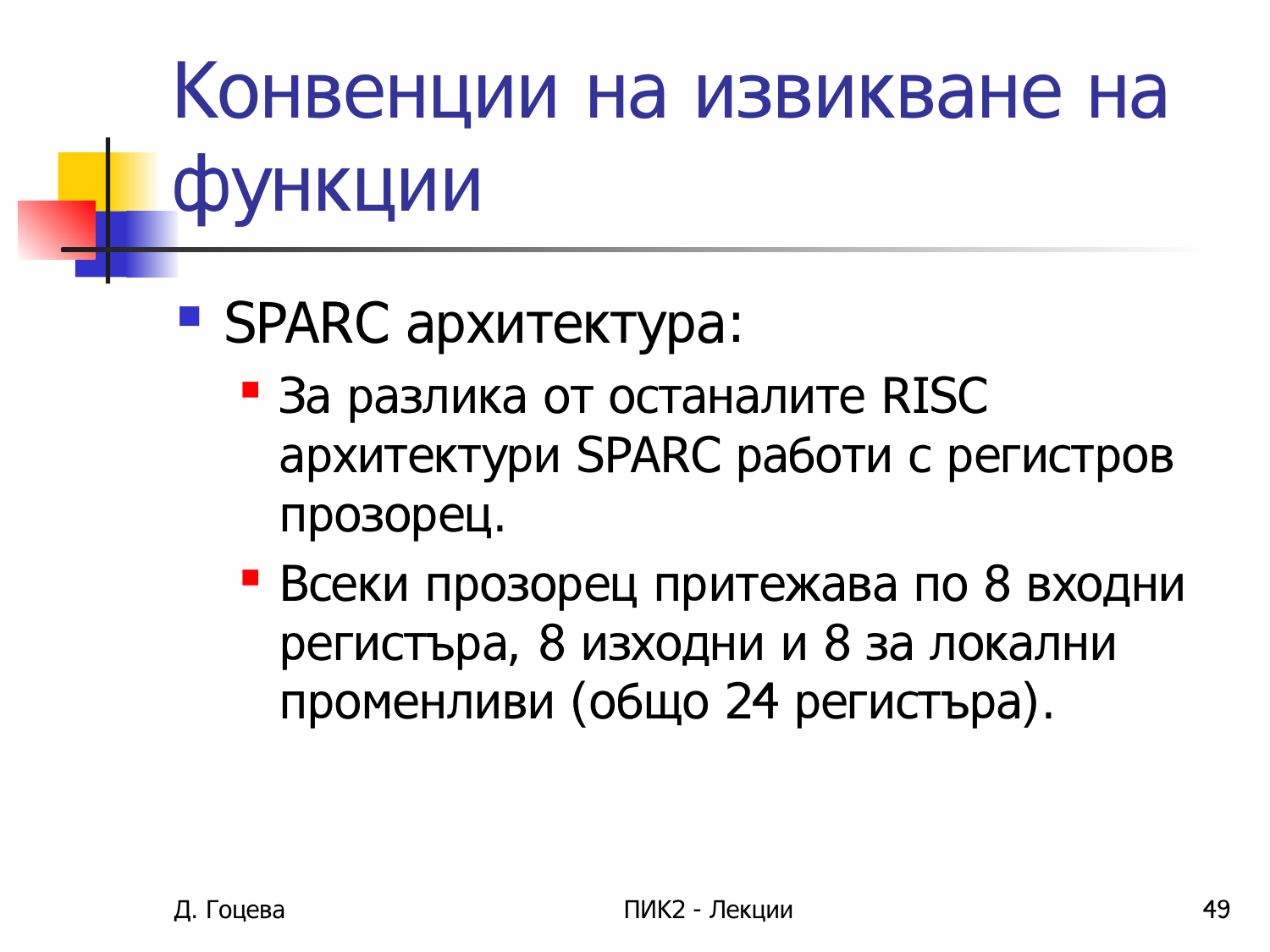

# Конвенции на извикване на функции
SPARC архитектура:
За разлика от останалите RISC архитектури SPARC работи с регистров прозорец.
Всеки прозорец притежава по 8 входни регистъра, 8 изходни и 8 за локални променливи (общо 24 регистъра).
Д. Гоцева
ПИК2 - Лекции
49